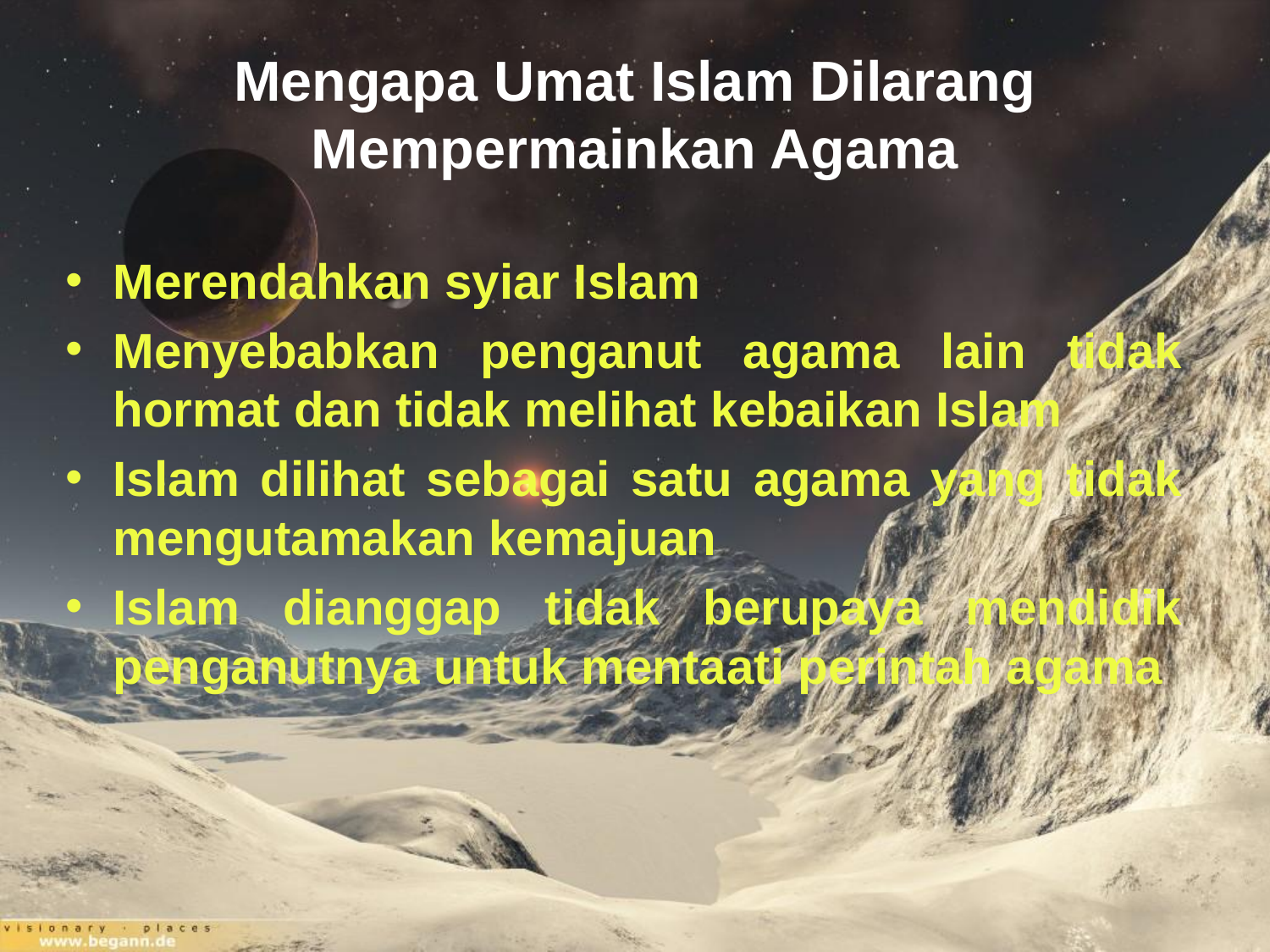

# Mengapa Umat Islam Dilarang Mempermainkan Agama
Merendahkan syiar Islam
Menyebabkan penganut agama lain tidak hormat dan tidak melihat kebaikan Islam
Islam dilihat sebagai satu agama yang tidak mengutamakan kemajuan
Islam dianggap tidak berupaya mendidik penganutnya untuk mentaati perintah agama